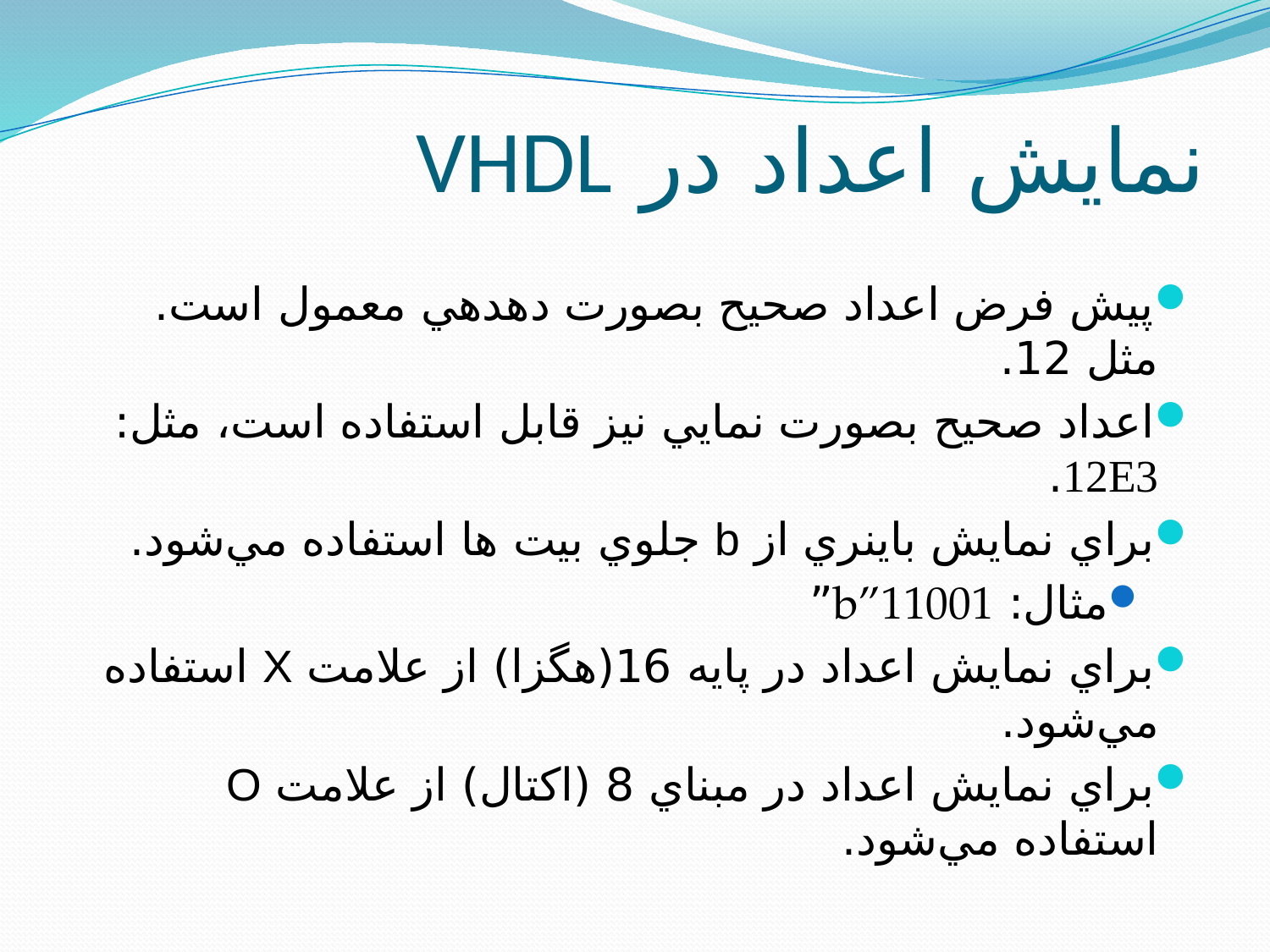

# نمايش اعداد در VHDL
پيش فرض اعداد صحيح بصورت دهدهي معمول است.  مثل 12.
اعداد صحيح بصورت نمايي نيز قابل استفاده است، مثل: 12E3.
براي نمايش باينري از b جلوي بيت ها استفاده مي‌شود.
مثال: b”11001”
براي نمايش اعداد در پايه 16(هگزا) از علامت X استفاده مي‌شود.
براي نمايش اعداد در مبناي 8 (اکتال) از علامت O استفاده مي‌شود.